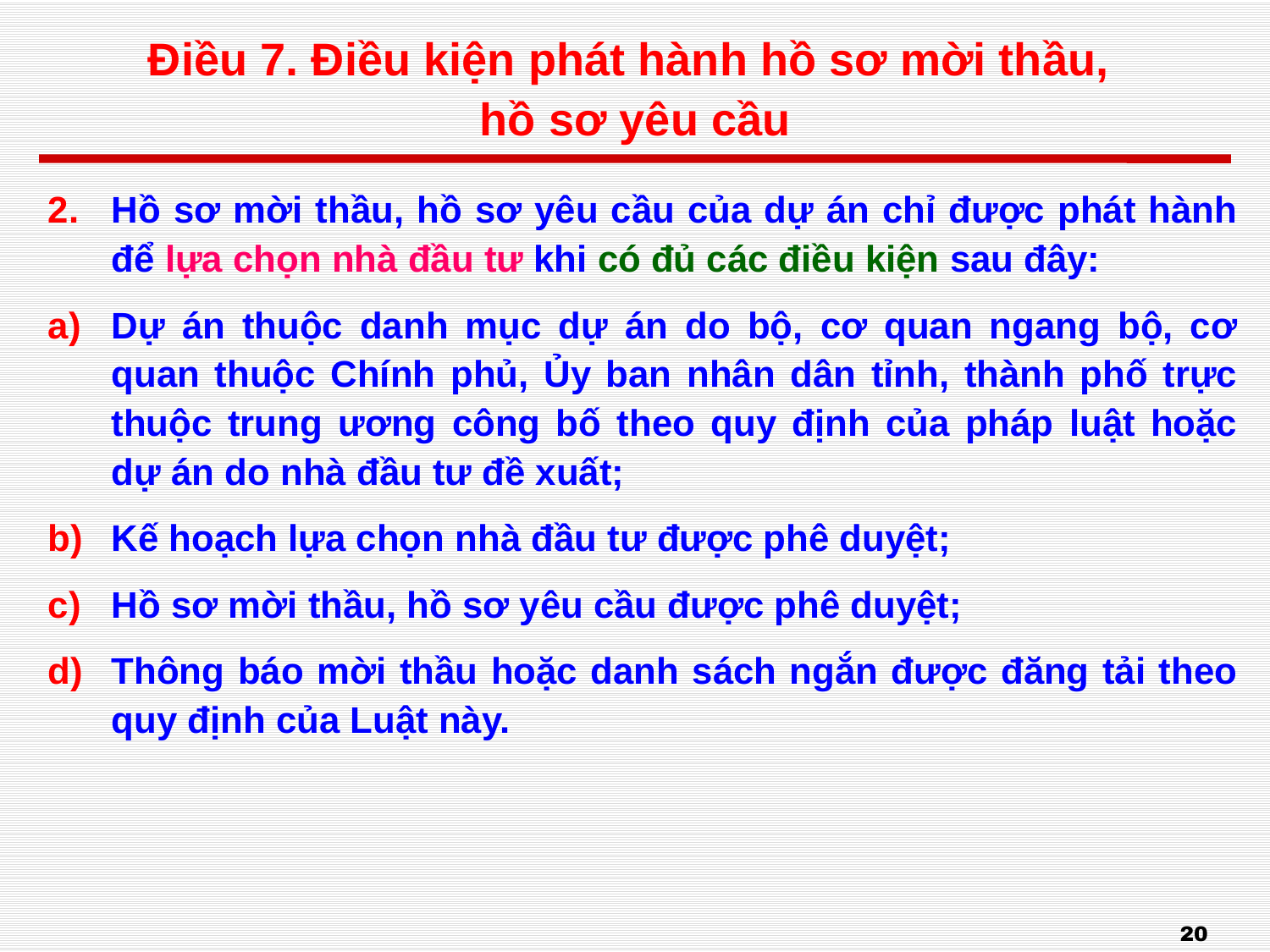

# Điều 7. Điều kiện phát hành hồ sơ mời thầu, hồ sơ yêu cầu
Hồ sơ mời thầu, hồ sơ yêu cầu của dự án chỉ được phát hành để lựa chọn nhà đầu tư khi có đủ các điều kiện sau đây:
Dự án thuộc danh mục dự án do bộ, cơ quan ngang bộ, cơ quan thuộc Chính phủ, Ủy ban nhân dân tỉnh, thành phố trực thuộc trung ương công bố theo quy định của pháp luật hoặc dự án do nhà đầu tư đề xuất;
Kế hoạch lựa chọn nhà đầu tư được phê duyệt;
Hồ sơ mời thầu, hồ sơ yêu cầu được phê duyệt;
Thông báo mời thầu hoặc danh sách ngắn được đăng tải theo quy định của Luật này.